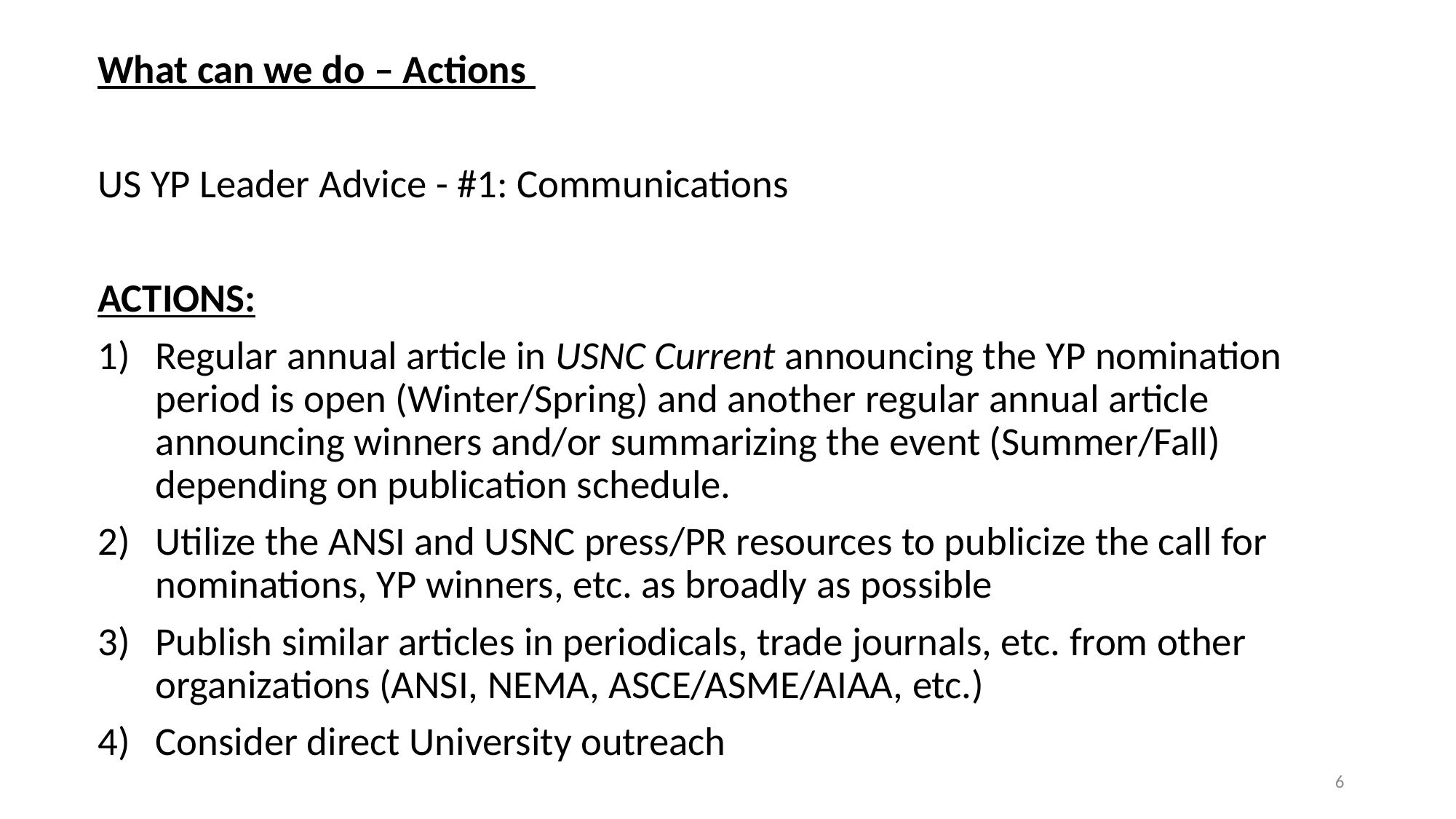

What can we do – Actions

US YP Leader Advice - #1: Communications

ACTIONS:
Regular annual article in USNC Current announcing the YP nomination period is open (Winter/Spring) and another regular annual article announcing winners and/or summarizing the event (Summer/Fall) depending on publication schedule.
Utilize the ANSI and USNC press/PR resources to publicize the call for nominations, YP winners, etc. as broadly as possible
Publish similar articles in periodicals, trade journals, etc. from other organizations (ANSI, NEMA, ASCE/ASME/AIAA, etc.)
Consider direct University outreach
6